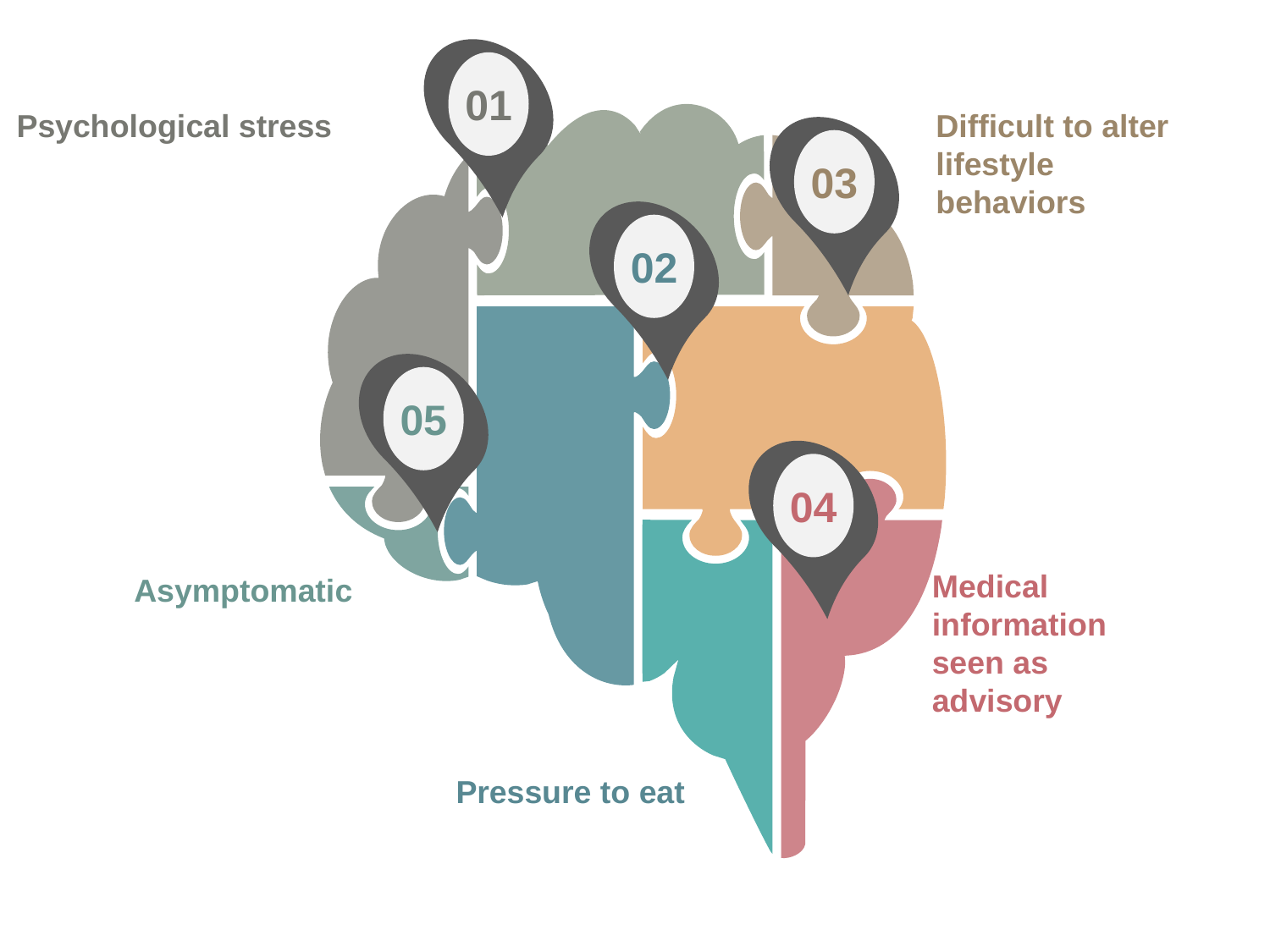

01
Psychological stress
Difficult to alter lifestyle behaviors

03

02

05

04
Medical information seen as advisory
Asymptomatic
Pressure to eat